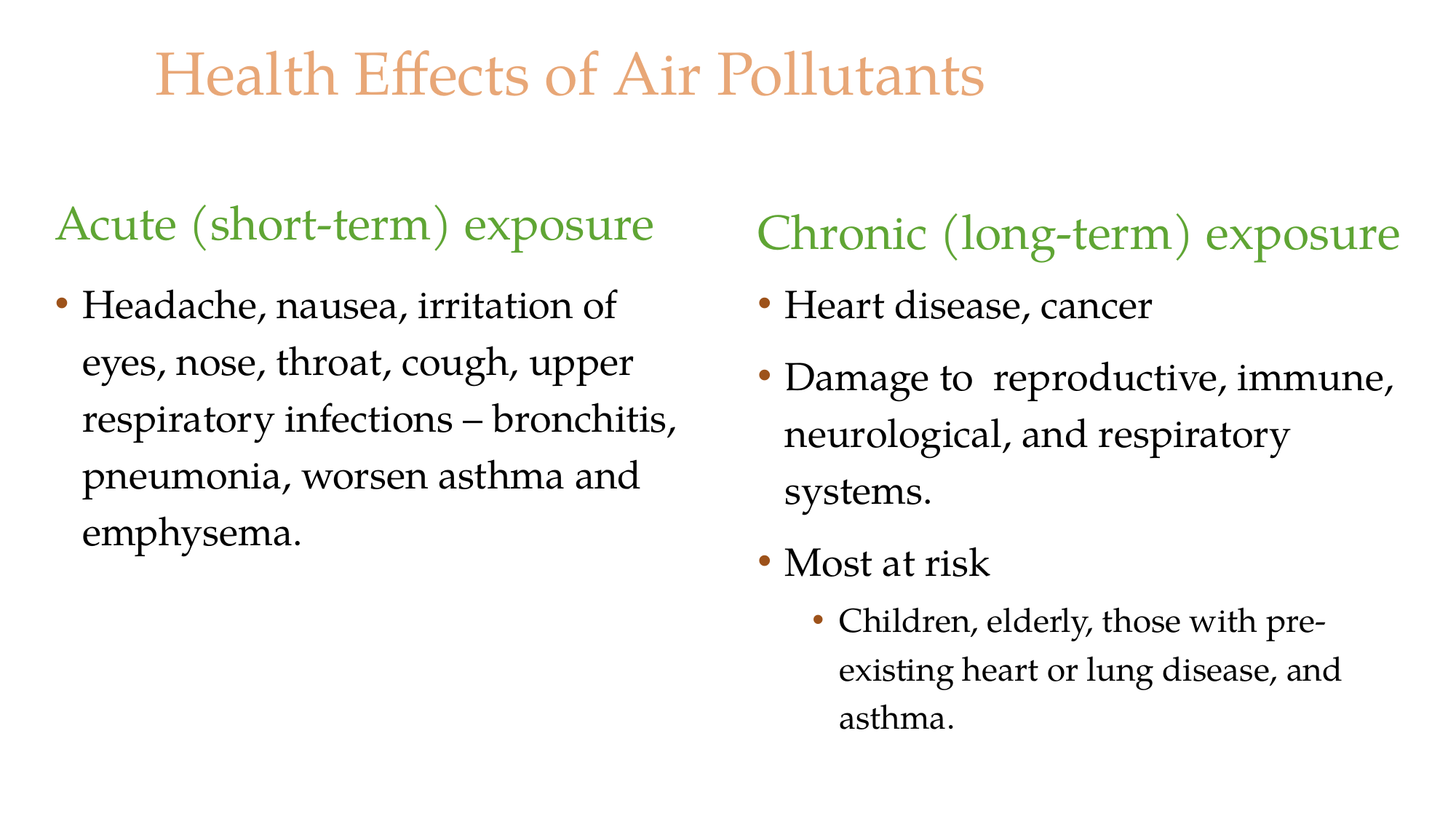

Dr. IEcheverry, CAMS, KSU, 2nd3637
# Health Effects of Air Pollutants
26
Acute (short-term) exposure
Chronic (long-term) exposure
Headache, nausea, irritation of eyes, nose, throat, cough, upper respiratory infections – bronchitis, pneumonia, worsen asthma and emphysema.

Heart disease, cancer
Damage to  reproductive, immune, neurological, and respiratory systems.
Most at risk
Children, elderly, those with pre-existing heart or lung disease, and asthma.